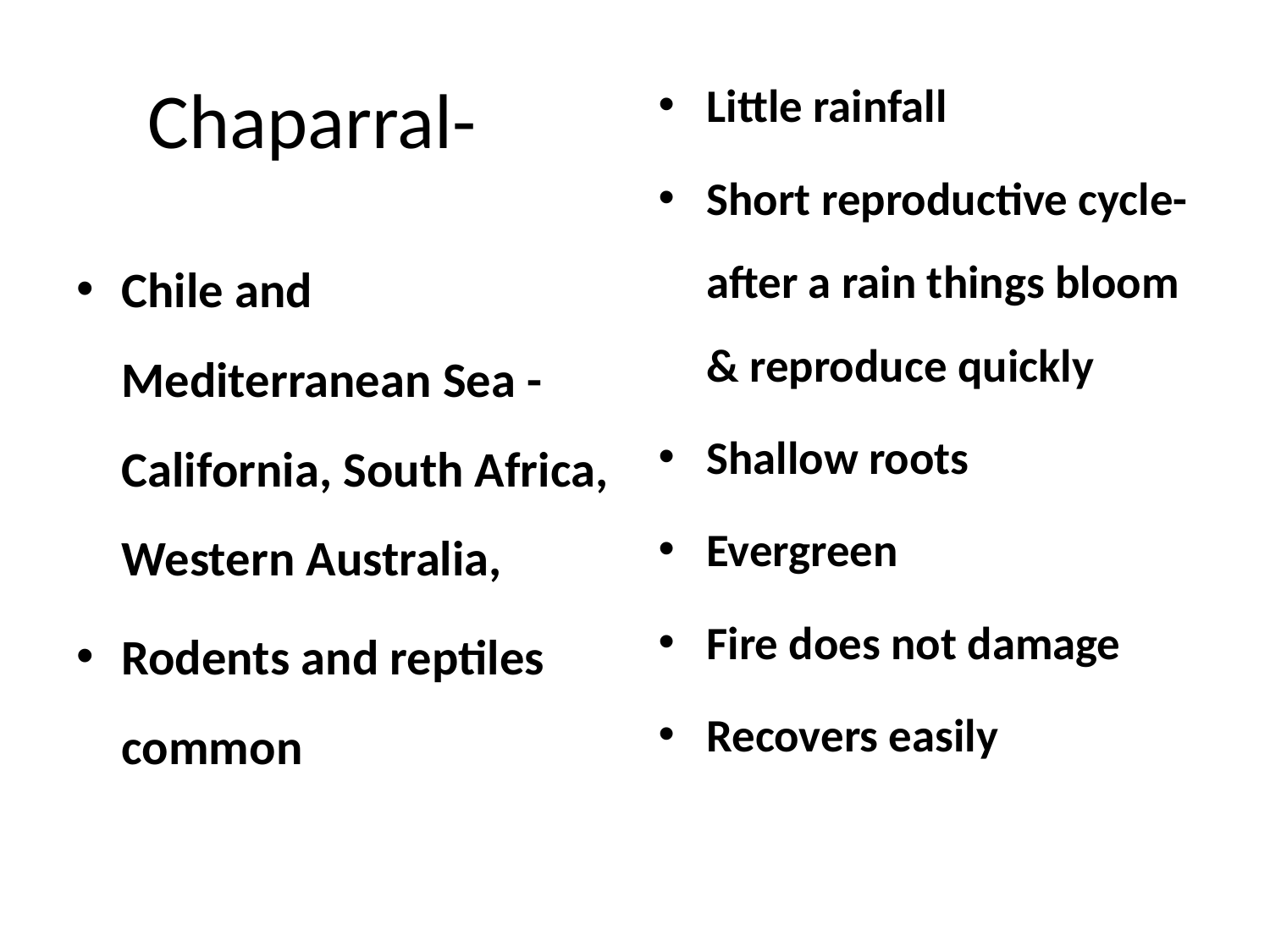

# Chaparral-
Little rainfall
Short reproductive cycle- after a rain things bloom & reproduce quickly
Shallow roots
Evergreen
Fire does not damage
Recovers easily
Chile and Mediterranean Sea -California, South Africa, Western Australia,
Rodents and reptiles common